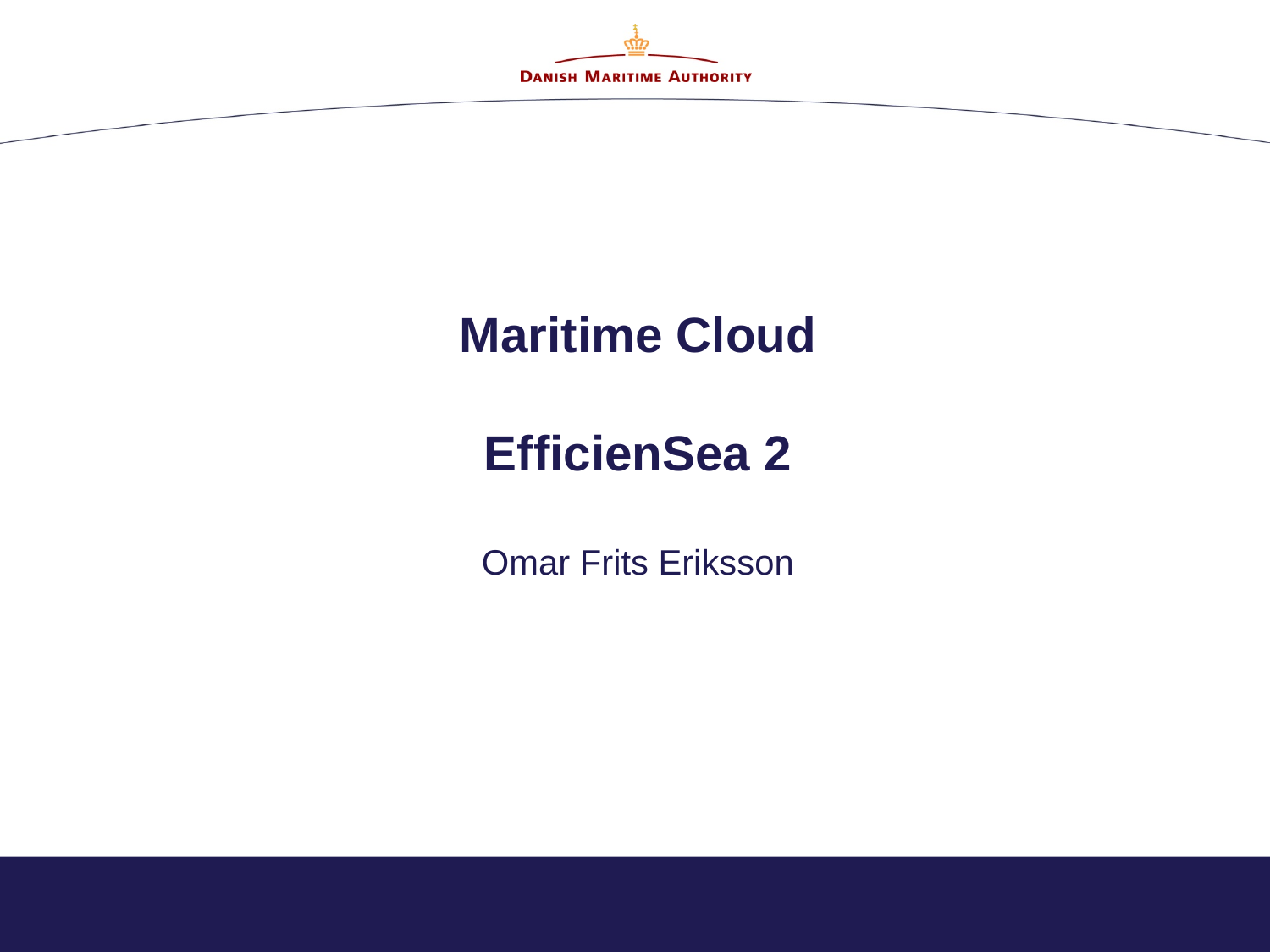

# Maritime Cloud EfficienSea 2 Omar Frits Eriksson